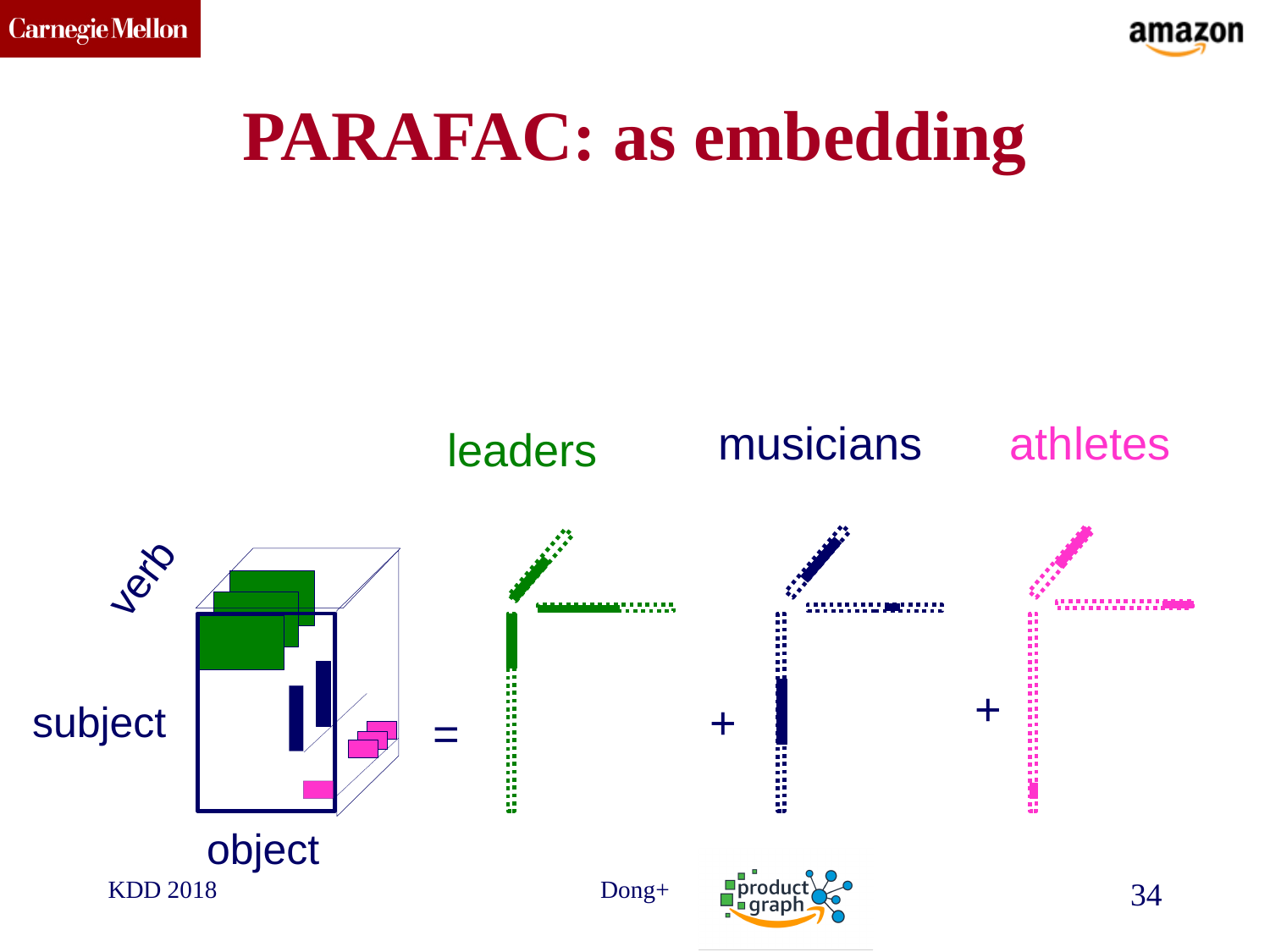

# PARAFAC: as embedding

musicians
athletes
leaders

verb

+

+
subject
=

object
KDD 2018
Dong+
34